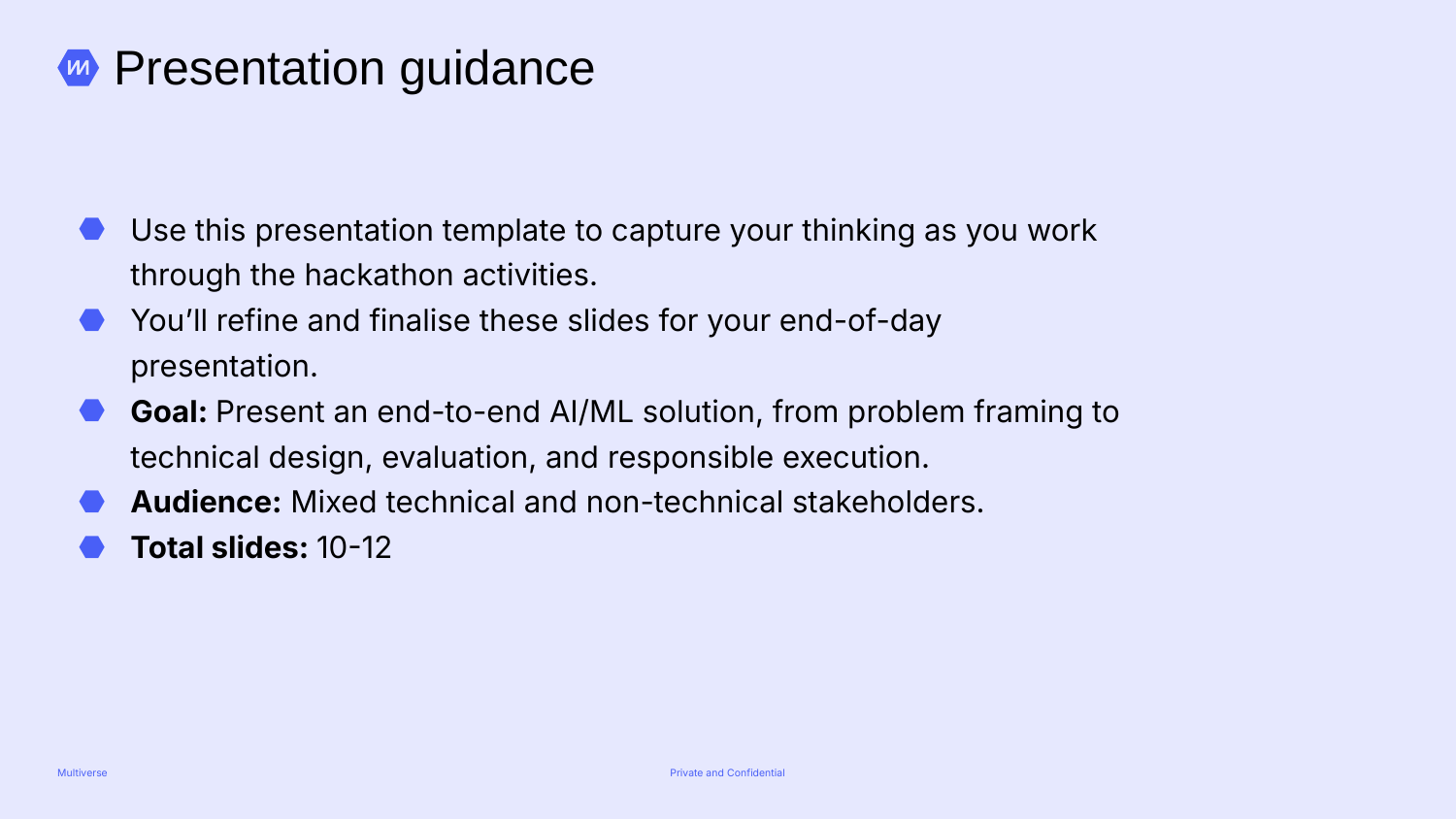

Presentation guidance
Use this presentation template to capture your thinking as you work through the hackathon activities.
You’ll refine and finalise these slides for your end-of-day presentation.
Goal: Present an end-to-end AI/ML solution, from problem framing to technical design, evaluation, and responsible execution.
Audience: Mixed technical and non-technical stakeholders.
Total slides: 10-12